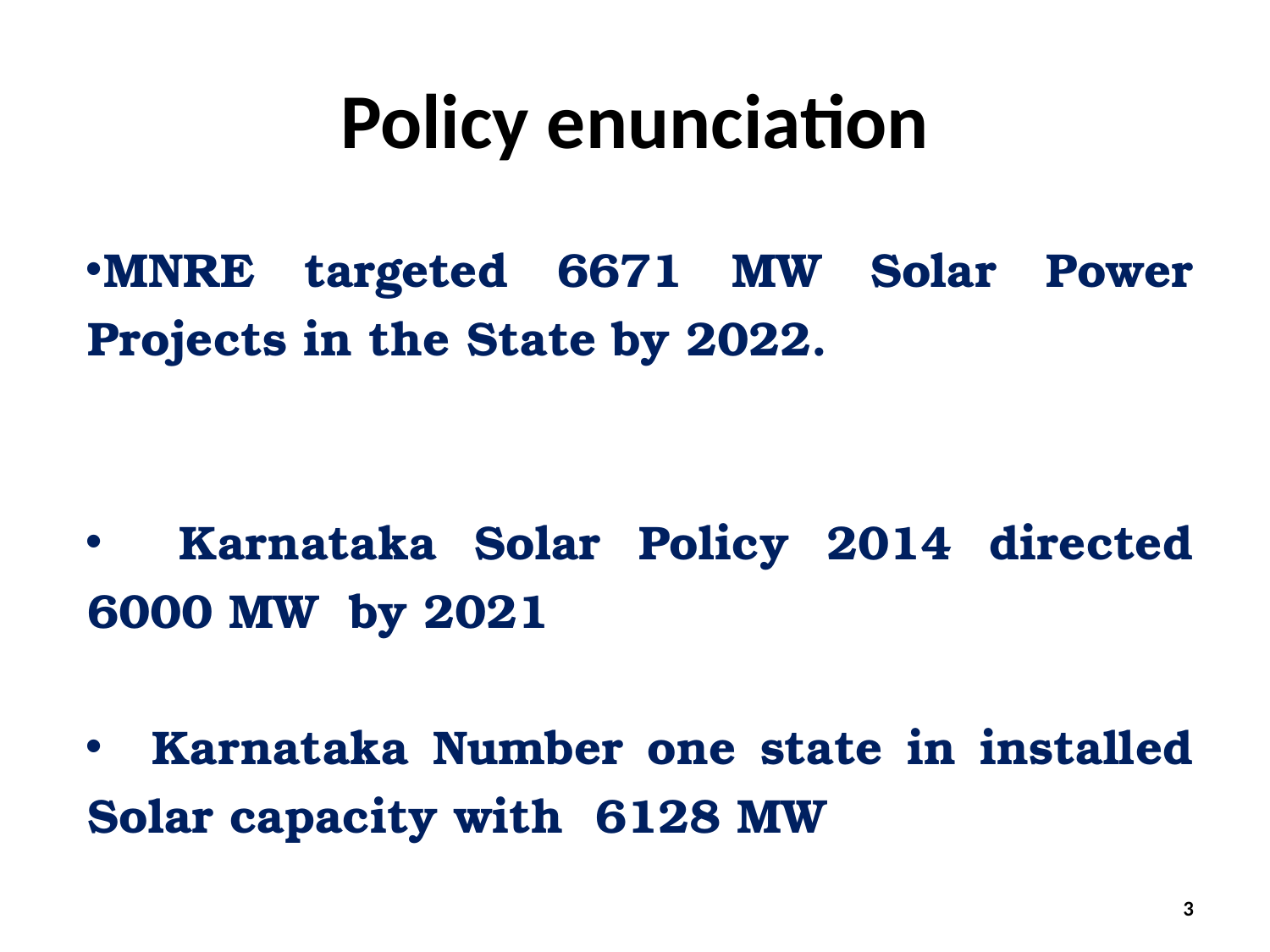

# Policy enunciation
MNRE targeted 6671 MW Solar Power Projects in the State by 2022.

  Karnataka Solar Policy 2014 directed 6000 MW  by 2021

  Karnataka Number one state in installed Solar capacity with  6128 MW

3